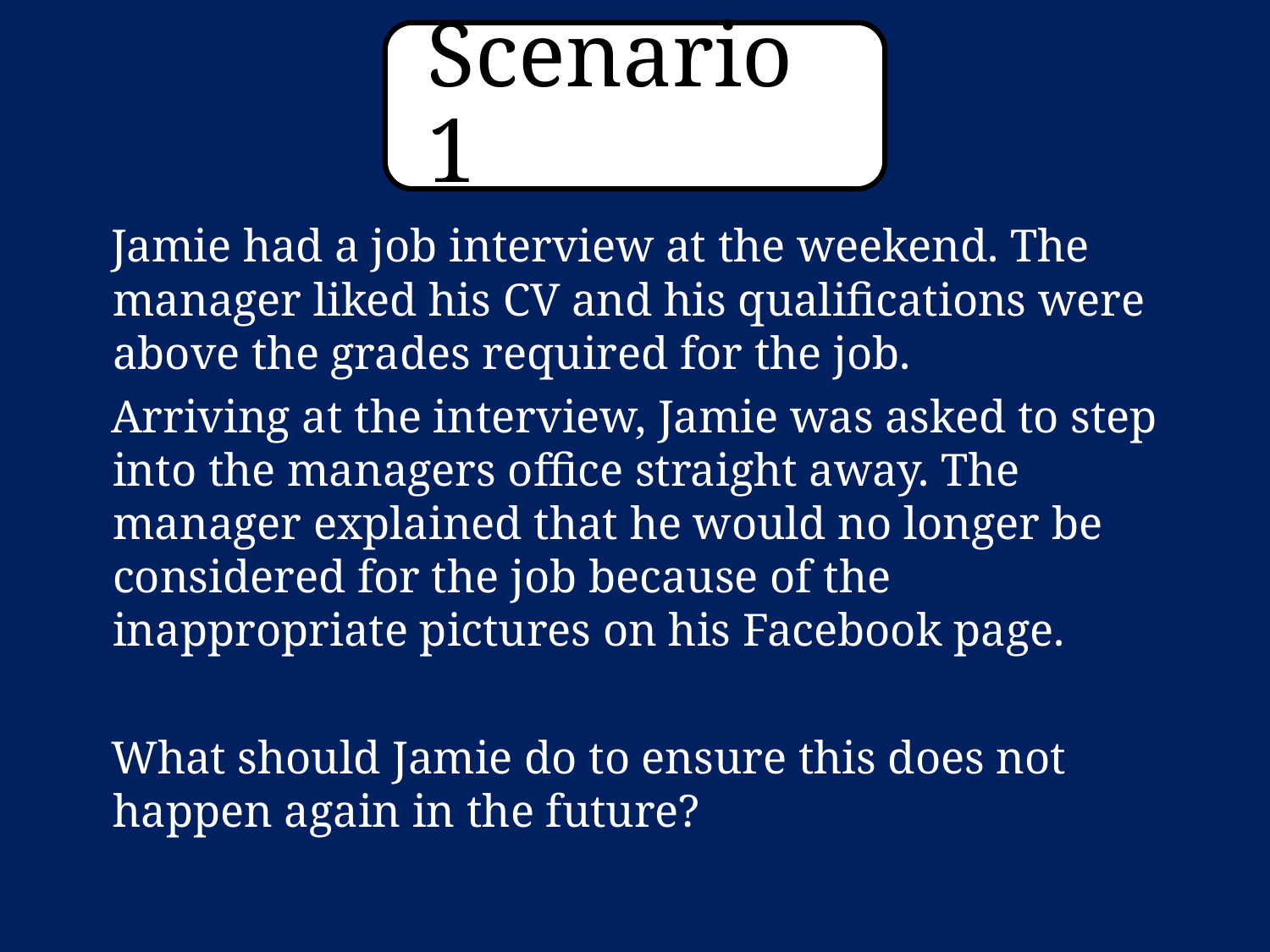

Scenario 1
   Jamie had a job interview at the weekend. The manager liked his CV and his qualifications were above the grades required for the job.
   Arriving at the interview, Jamie was asked to step into the managers office straight away. The manager explained that he would no longer be considered for the job because of the inappropriate pictures on his Facebook page.

   What should Jamie do to ensure this does not happen again in the future?